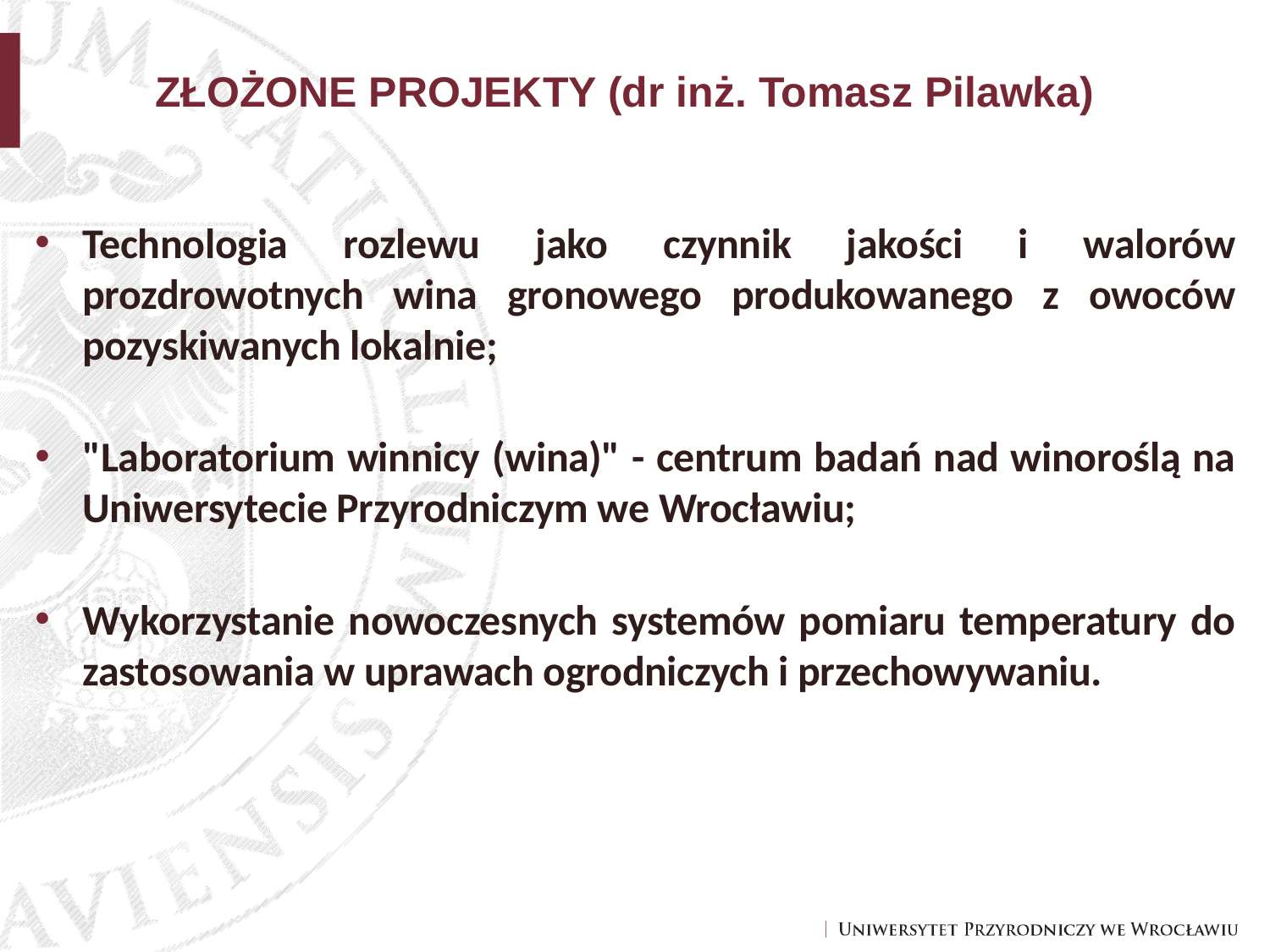

# ZŁOŻONE PROJEKTY (dr inż. Tomasz Pilawka)
Technologia rozlewu jako czynnik jakości i walorów prozdrowotnych wina gronowego produkowanego z owoców pozyskiwanych lokalnie;

"Laboratorium winnicy (wina)" - centrum badań nad winoroślą na Uniwersytecie Przyrodniczym we Wrocławiu;

Wykorzystanie nowoczesnych systemów pomiaru temperatury do zastosowania w uprawach ogrodniczych i przechowywaniu.